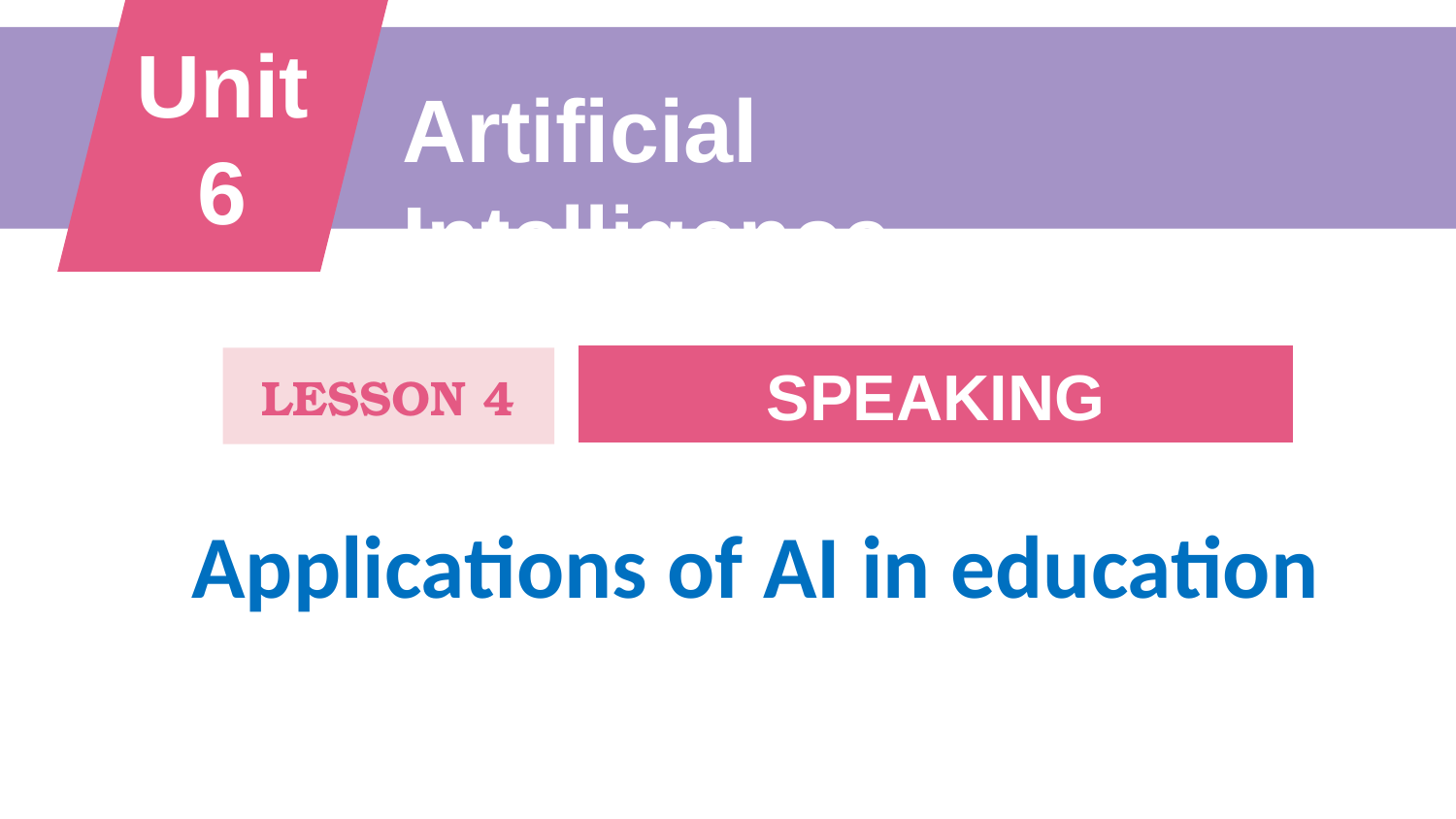

Unit 6

Artificial Intelligence
SPEAKING
LESSON 4
Applications of AI in education